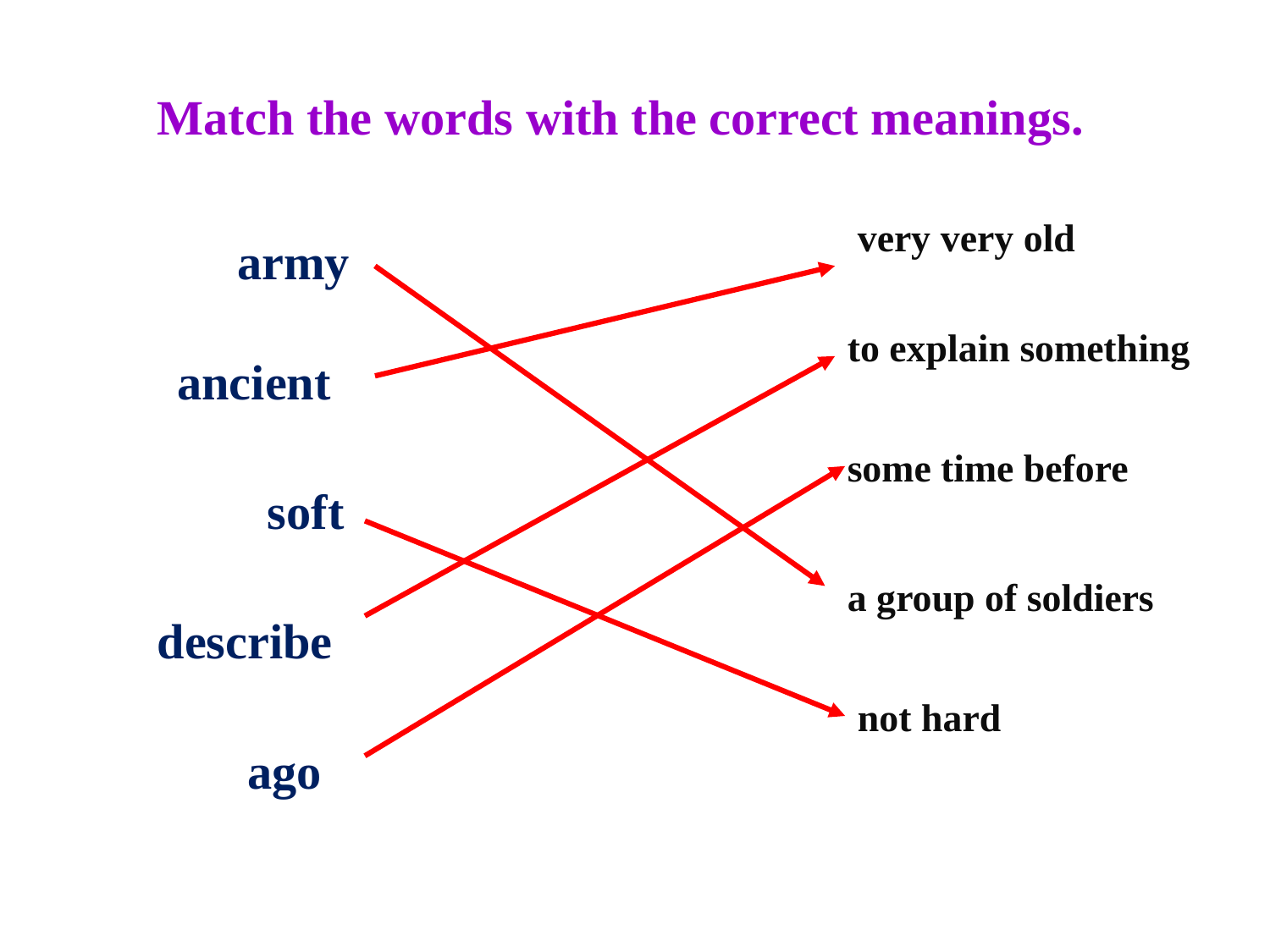

Match the words with the correct meanings.
army
very very old

to explain something
ancient

some time before
soft

a group of soldiers
describe
not hard
ago